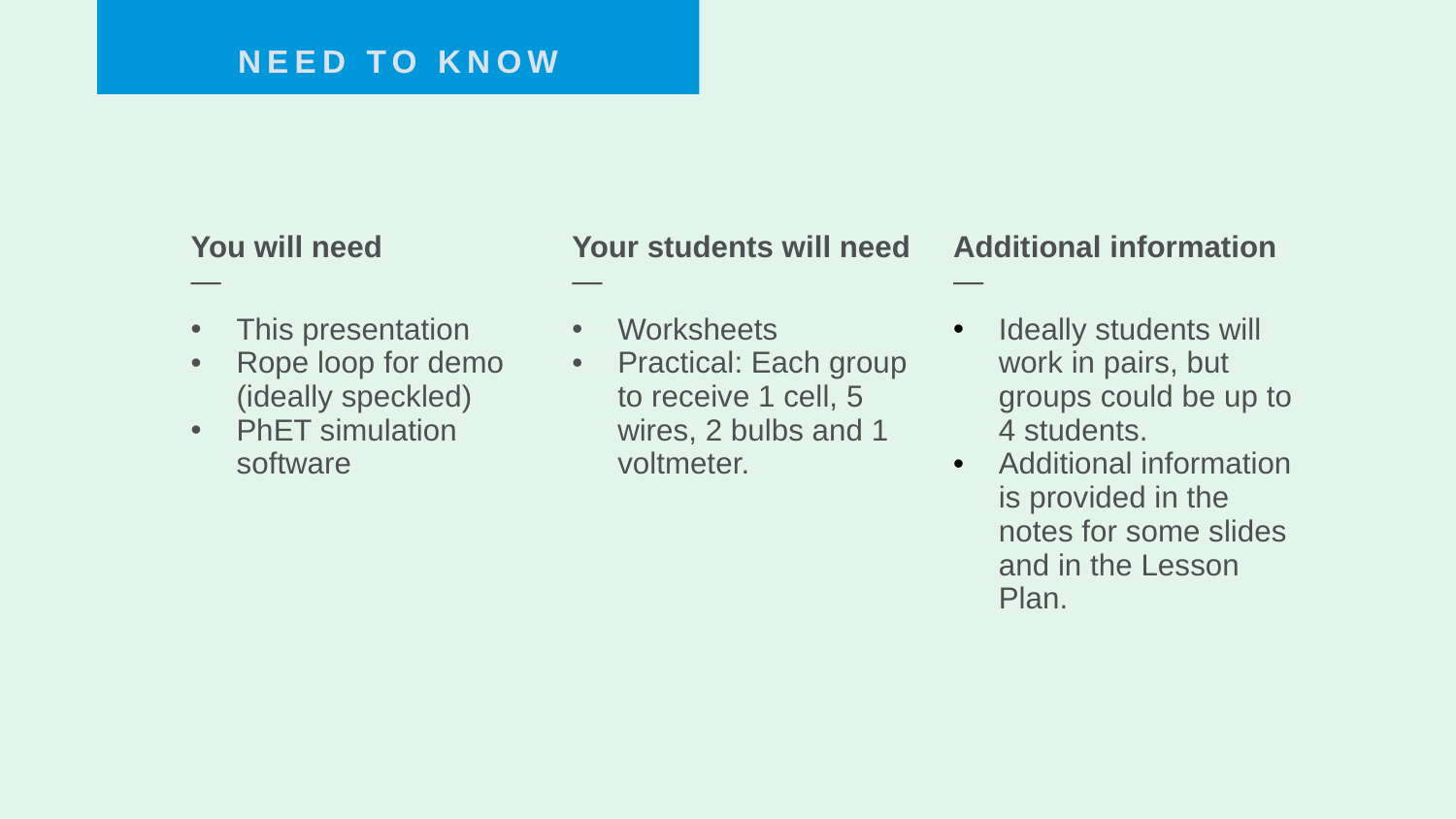

NEED TO KNOW
| You will need — | Your students will need — | Additional information — |
| --- | --- | --- |
| This presentation Rope loop for demo (ideally speckled) PhET simulation software | Worksheets Practical: Each group to receive 1 cell, 5 wires, 2 bulbs and 1 voltmeter. | Ideally students will work in pairs, but groups could be up to 4 students. Additional information is provided in the notes for some slides and in the Lesson Plan. |